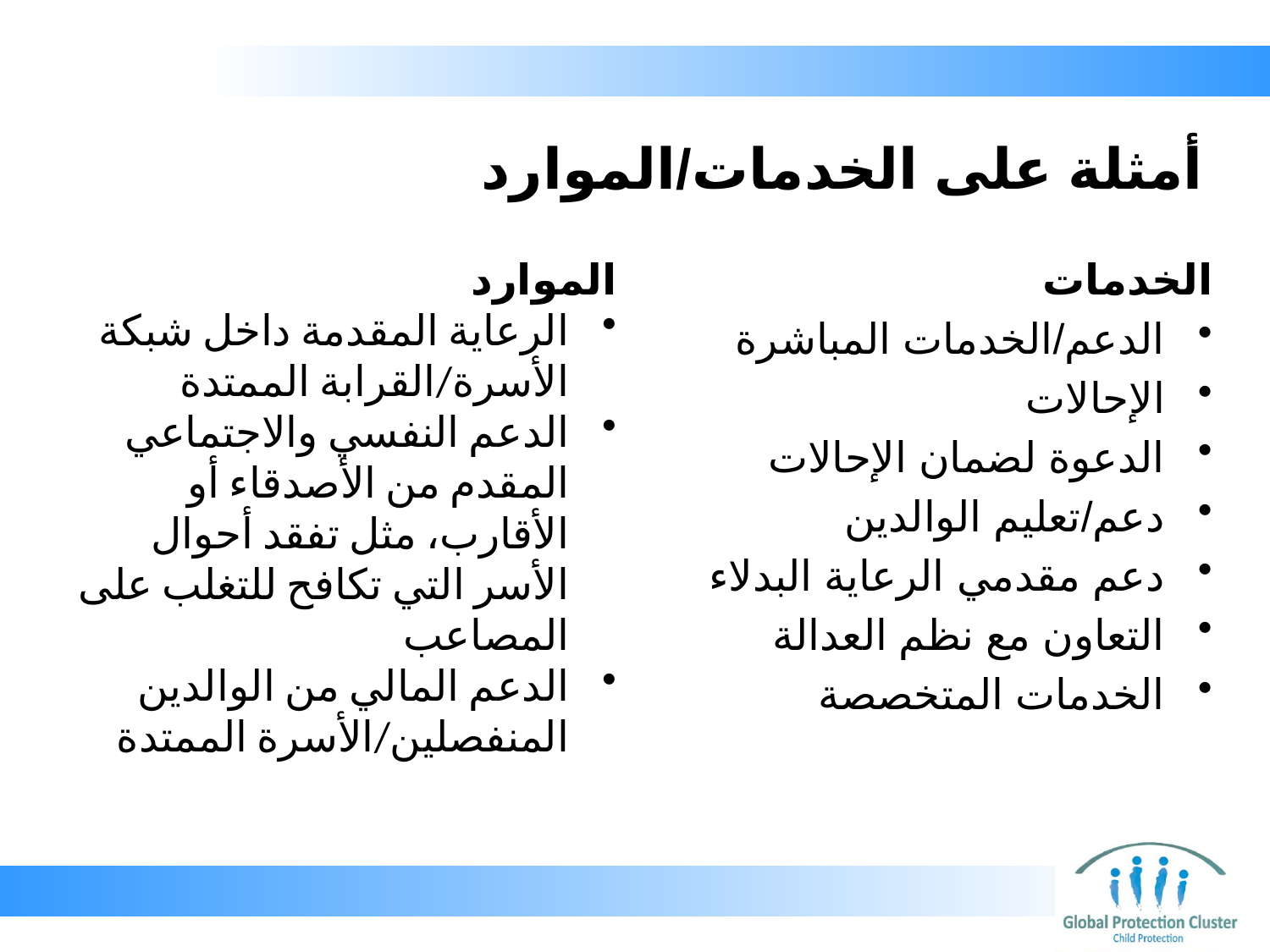

# أمثلة على الخدمات/الموارد
الموارد
الرعاية المقدمة داخل شبكة الأسرة/القرابة الممتدة
الدعم النفسي والاجتماعي المقدم من الأصدقاء أو الأقارب، مثل تفقد أحوال الأسر التي تكافح للتغلب على المصاعب
الدعم المالي من الوالدين المنفصلين/الأسرة الممتدة
الخدمات
الدعم/الخدمات المباشرة
الإحالات
الدعوة لضمان الإحالات
دعم/تعليم الوالدين
دعم مقدمي الرعاية البدلاء
التعاون مع نظم العدالة
الخدمات المتخصصة